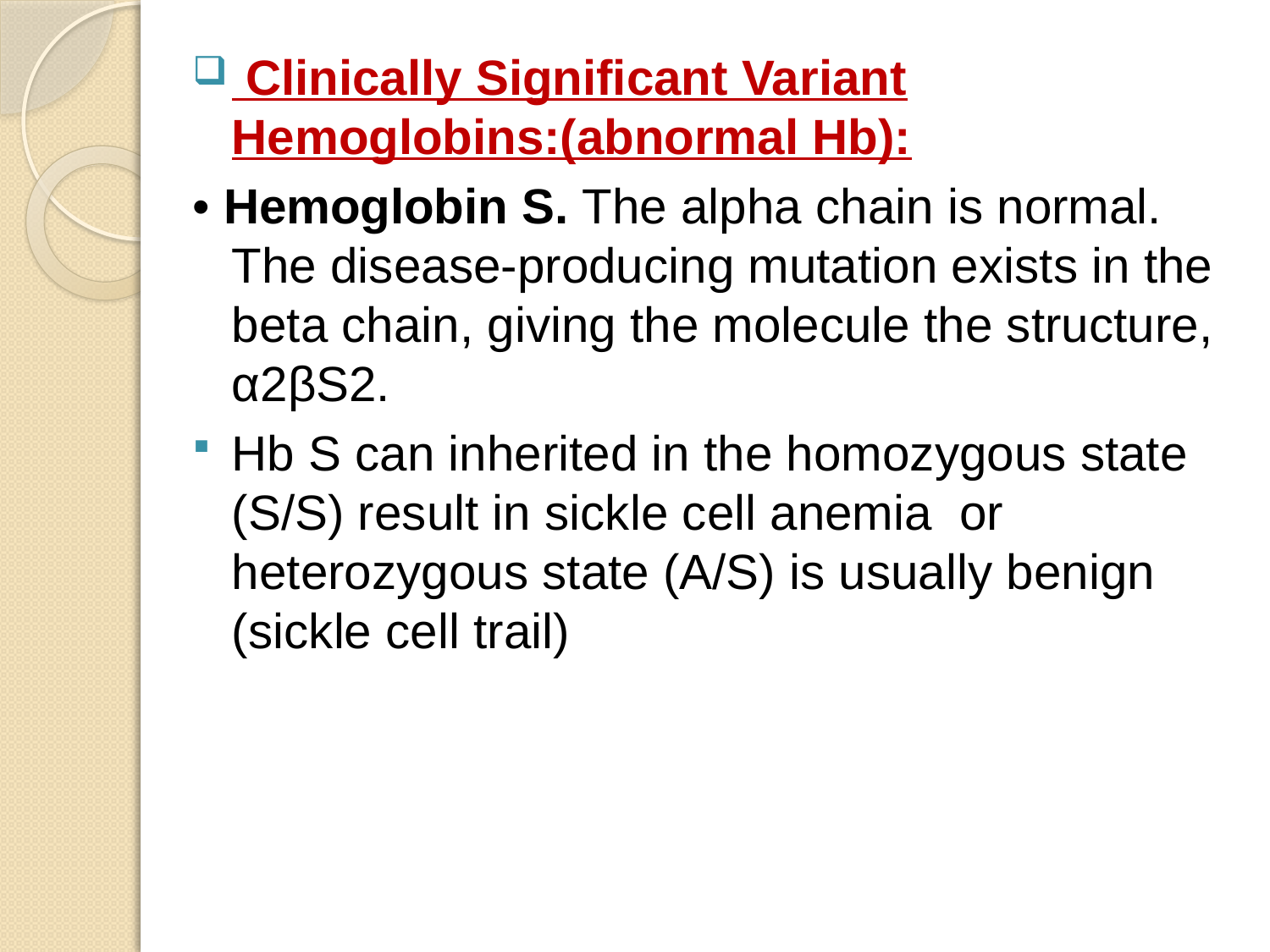

Clinically Significant Variant Hemoglobins:(abnormal Hb):
• Hemoglobin S. The alpha chain is normal. The disease-producing mutation exists in the beta chain, giving the molecule the structure, α2βS2.
Hb S can inherited in the homozygous state (S/S) result in sickle cell anemia  or heterozygous state (A/S) is usually benign (sickle cell trail)